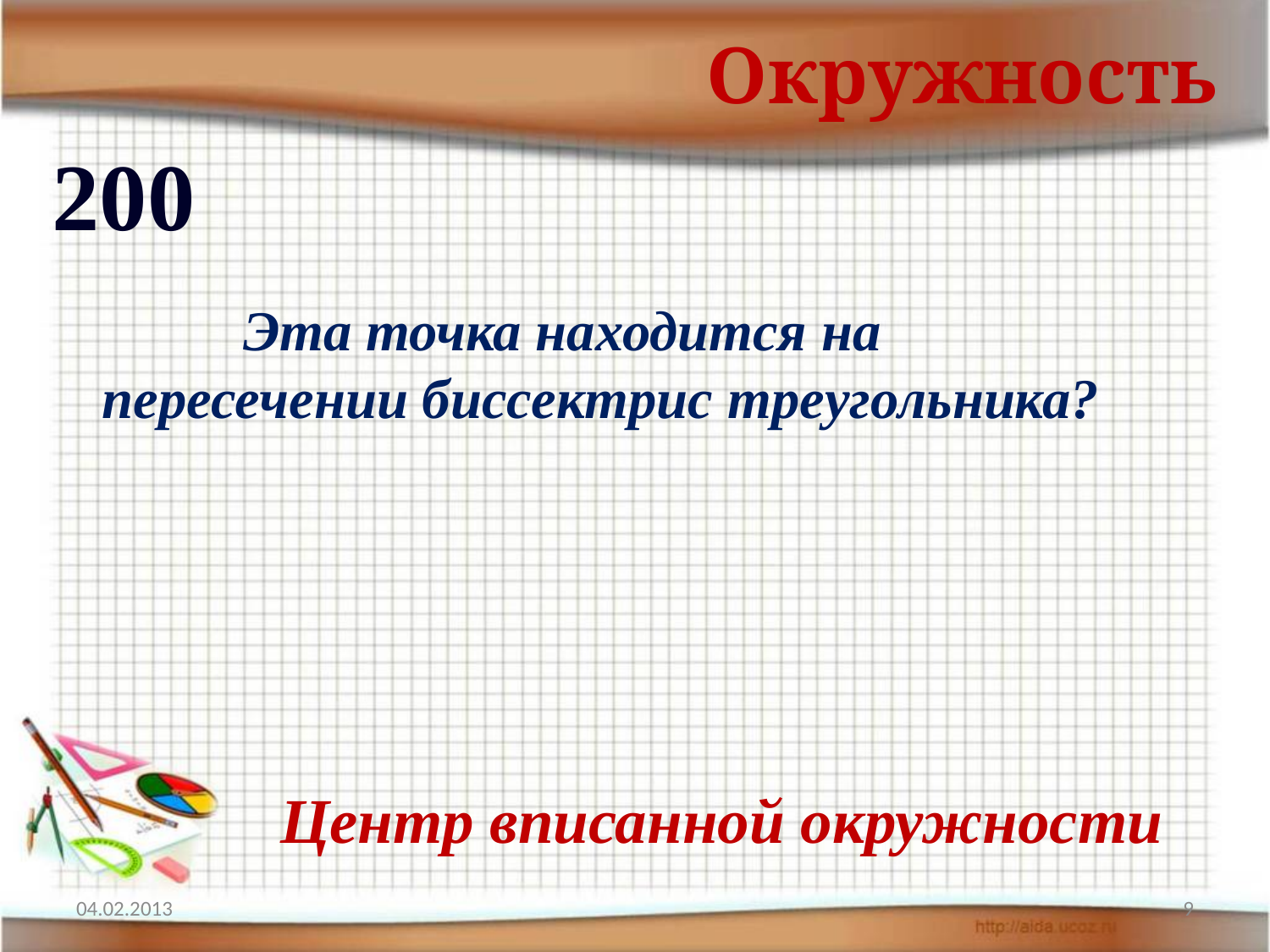

Окружность
200
	 Эта точка находится на пересечении биссектрис треугольника?
Центр вписанной окружности
04.02.2013
9